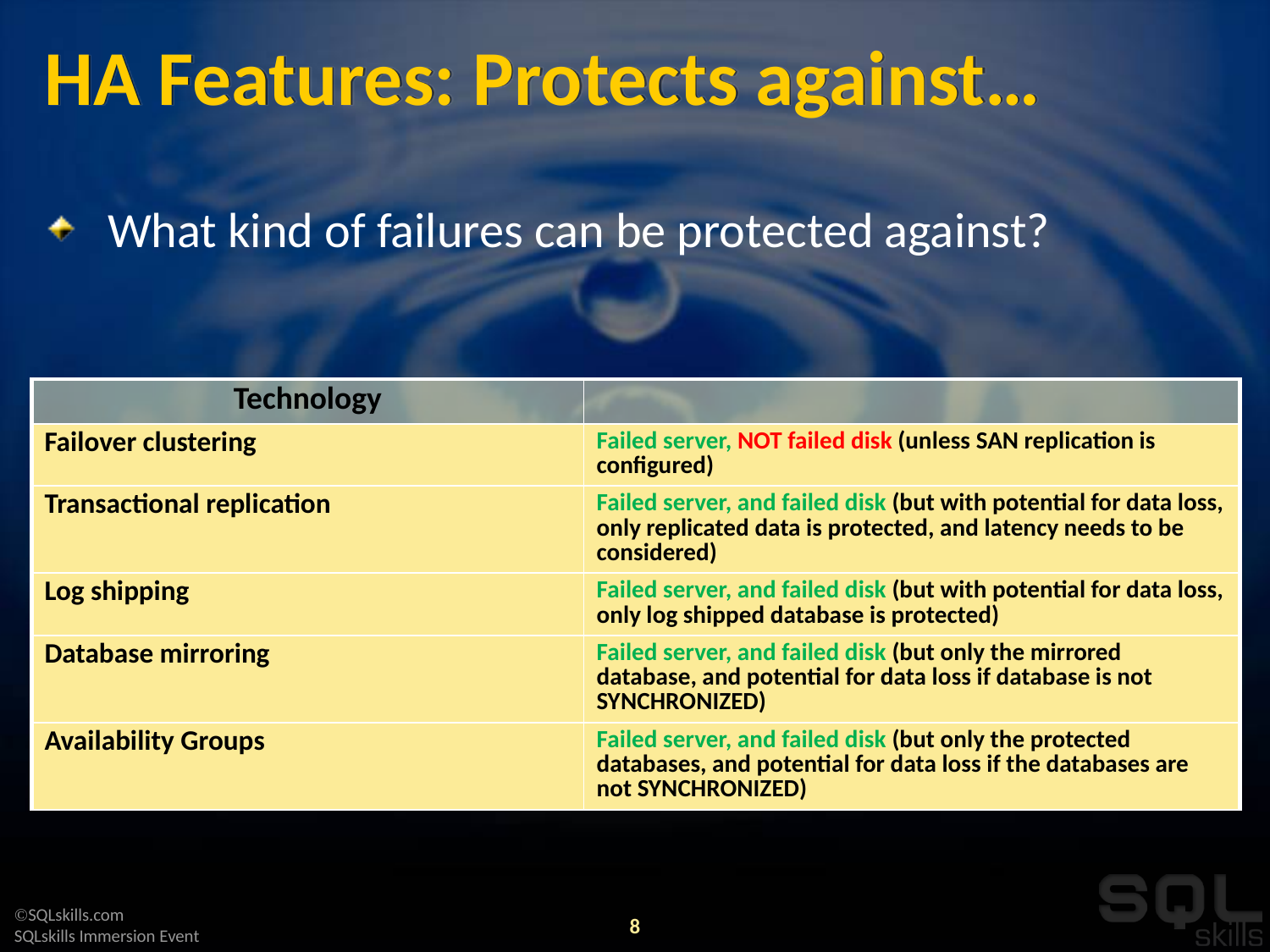

# HA Features: Protects against…
What kind of failures can be protected against?
| Technology |  |
| --- | --- |
| Failover clustering | Failed server, NOT failed disk (unless SAN replication is configured) |
| Transactional replication | Failed server, and failed disk (but with potential for data loss, only replicated data is protected, and latency needs to be considered) |
| Log shipping | Failed server, and failed disk (but with potential for data loss, only log shipped database is protected) |
| Database mirroring | Failed server, and failed disk (but only the mirrored database, and potential for data loss if database is not SYNCHRONIZED) |
| Availability Groups | Failed server, and failed disk (but only the protected databases, and potential for data loss if the databases are not SYNCHRONIZED) |
8